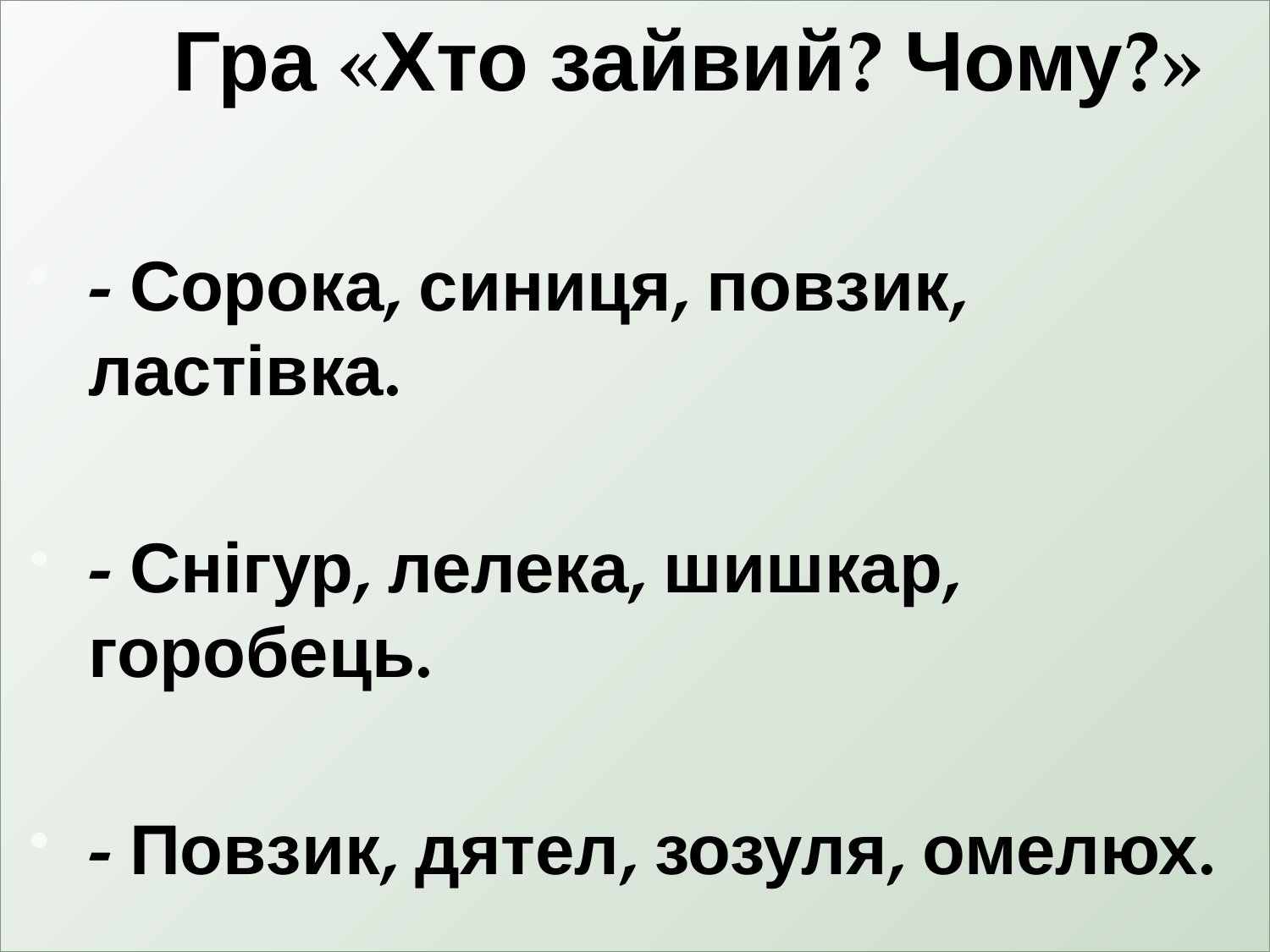

Гра «Хто зайвий? Чому?»

- Сорока, синиця, повзик, ластівка.

- Снігур, лелека, шишкар, горобець.

- Повзик, дятел, зозуля, омелюх.